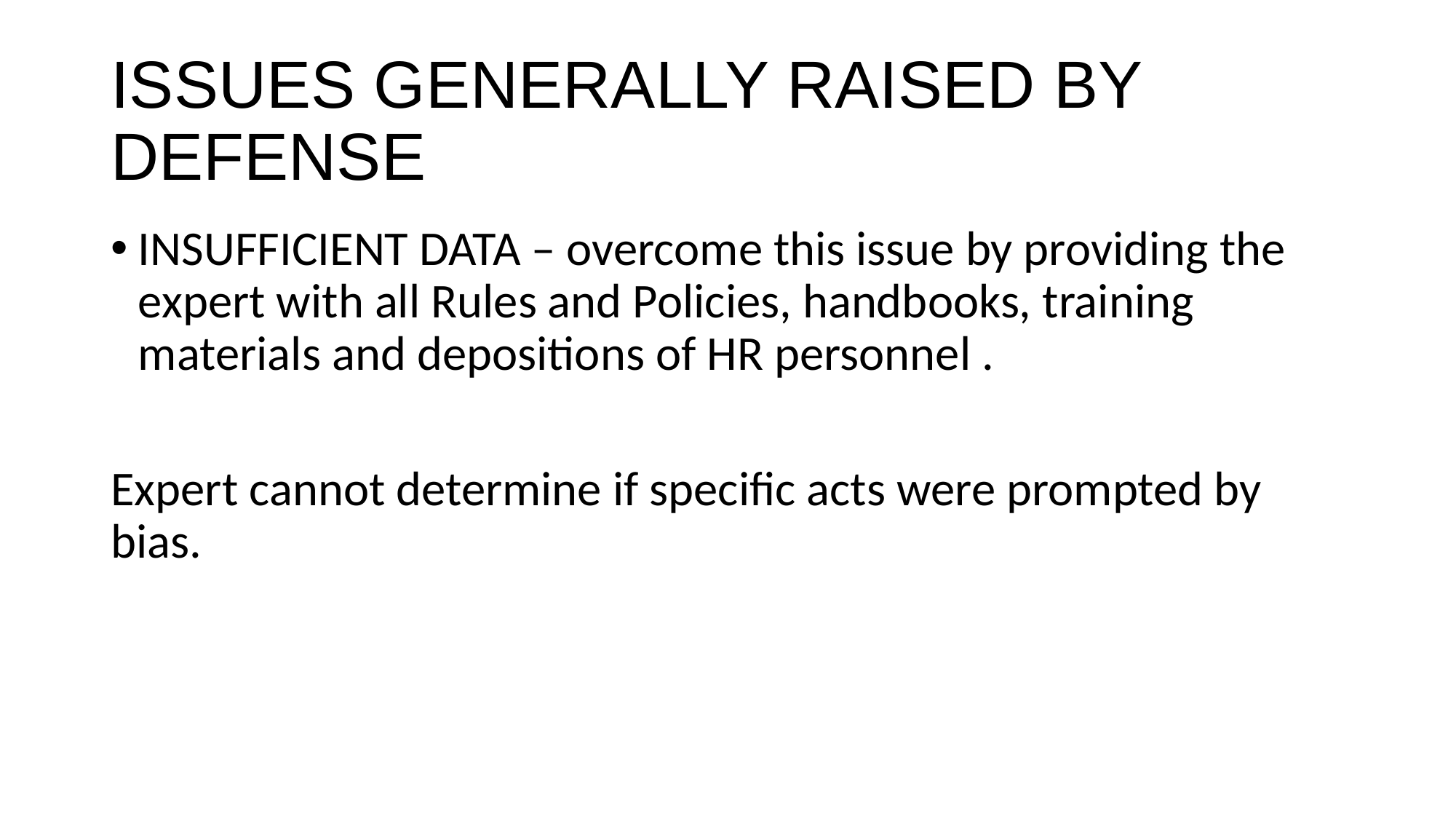

# ISSUES GENERALLY RAISED BY DEFENSE
INSUFFICIENT DATA – overcome this issue by providing the expert with all Rules and Policies, handbooks, training materials and depositions of HR personnel .

Expert cannot determine if specific acts were prompted by bias.